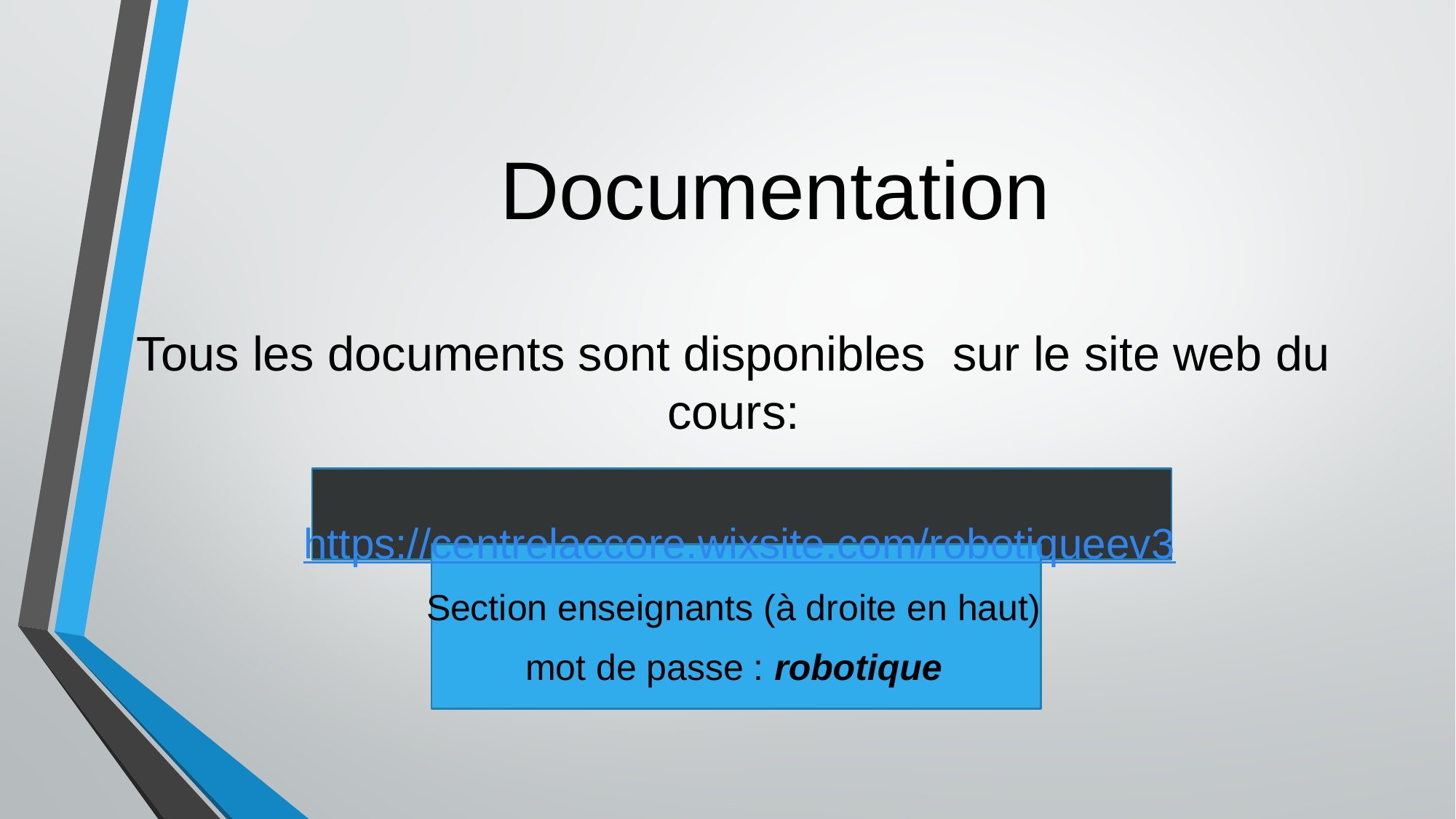

# Documentation
Tous les documents sont disponibles  sur le site web du cours:

 https://centrelaccore.wixsite.com/robotiqueev3
Section enseignants (à droite en haut)
mot de passe : robotique